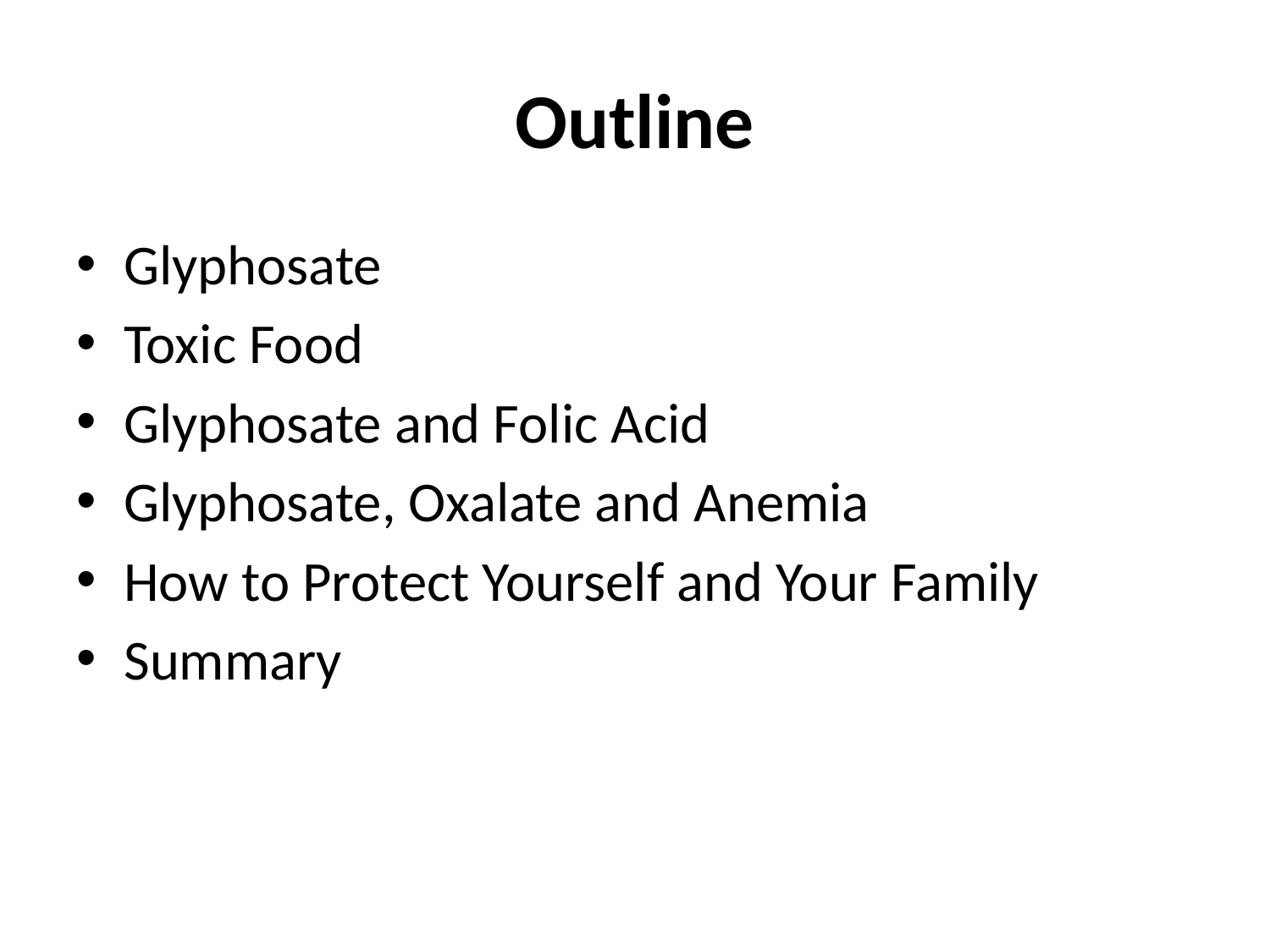

# Outline
Glyphosate
Toxic Food
Glyphosate and Folic Acid
Glyphosate, Oxalate and Anemia
How to Protect Yourself and Your Family
Summary